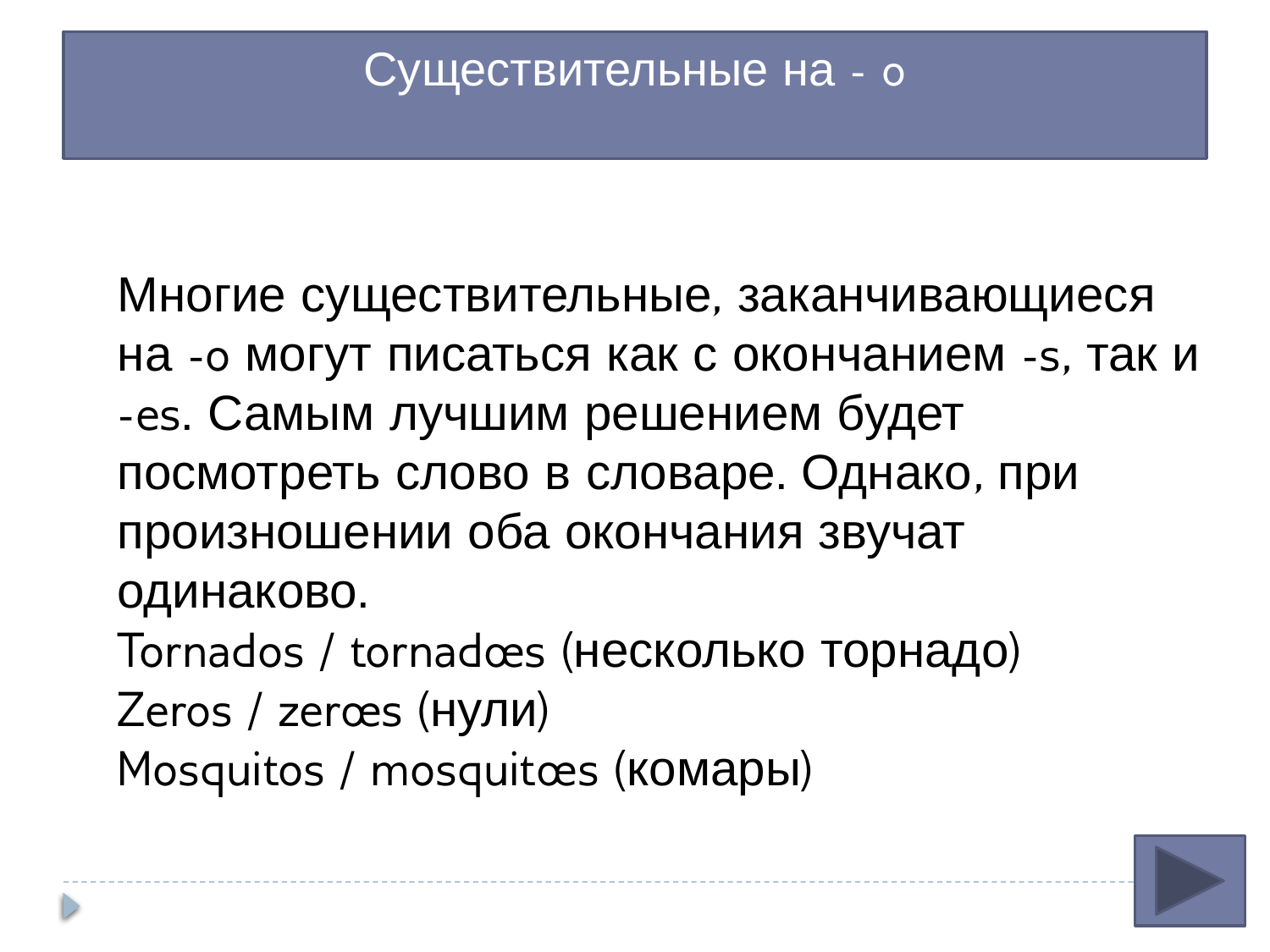

# Существительные на - o
Многие существительные, заканчивающиеся на -o могут писаться как с окончанием -s, так и -es. Самым лучшим решением будет посмотреть слово в словаре. Однако, при произношении оба окончания звучат одинаково.
Tornados / tornadoes (несколько торнадо)
Zeros / zeroes (нули)
Mosquitos / mosquitoes (комары)